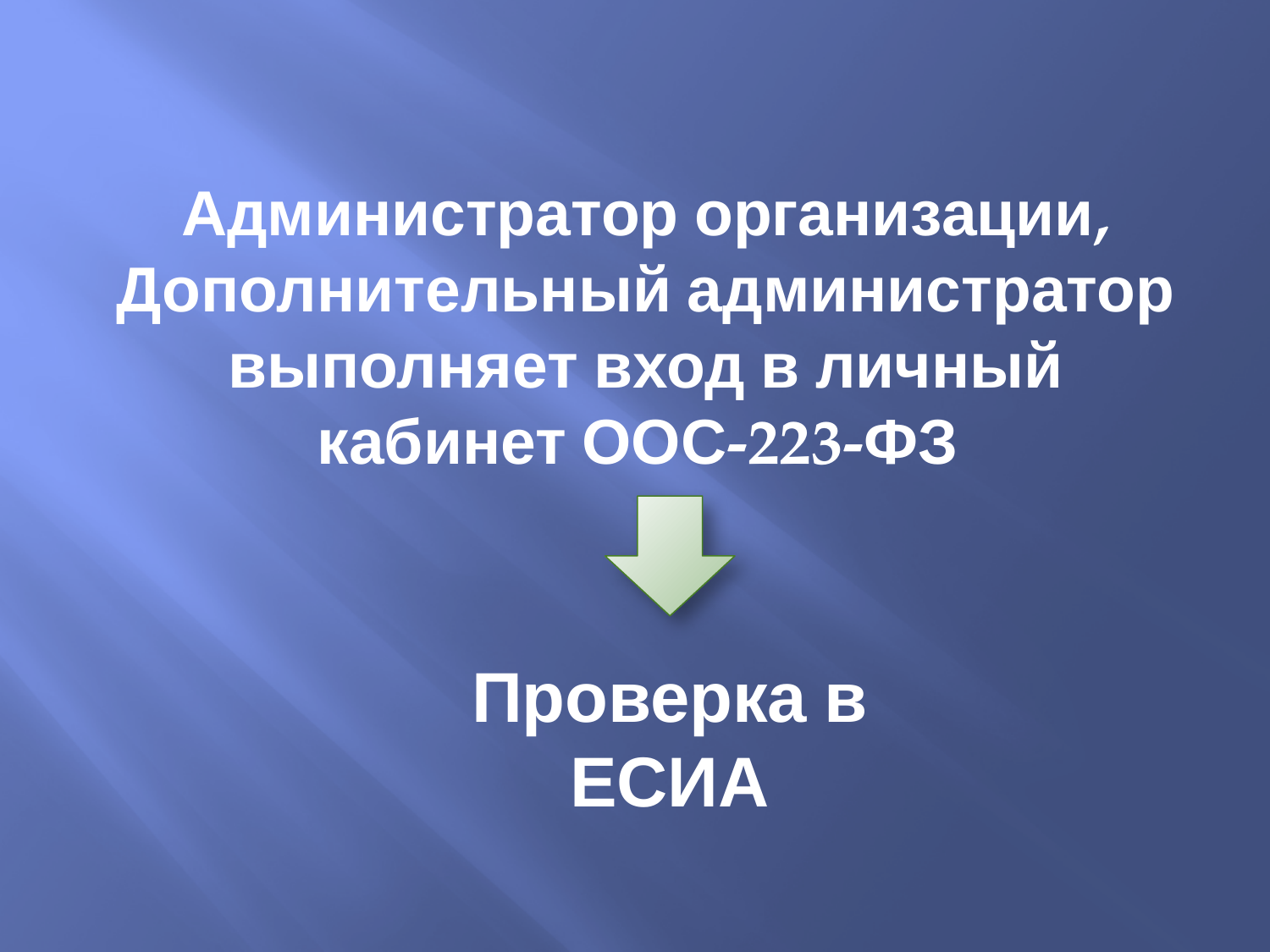

#
Администратор организации, Дополнительный администратор выполняет вход в личный кабинет ООС-223-ФЗ

Проверка в ЕСИА